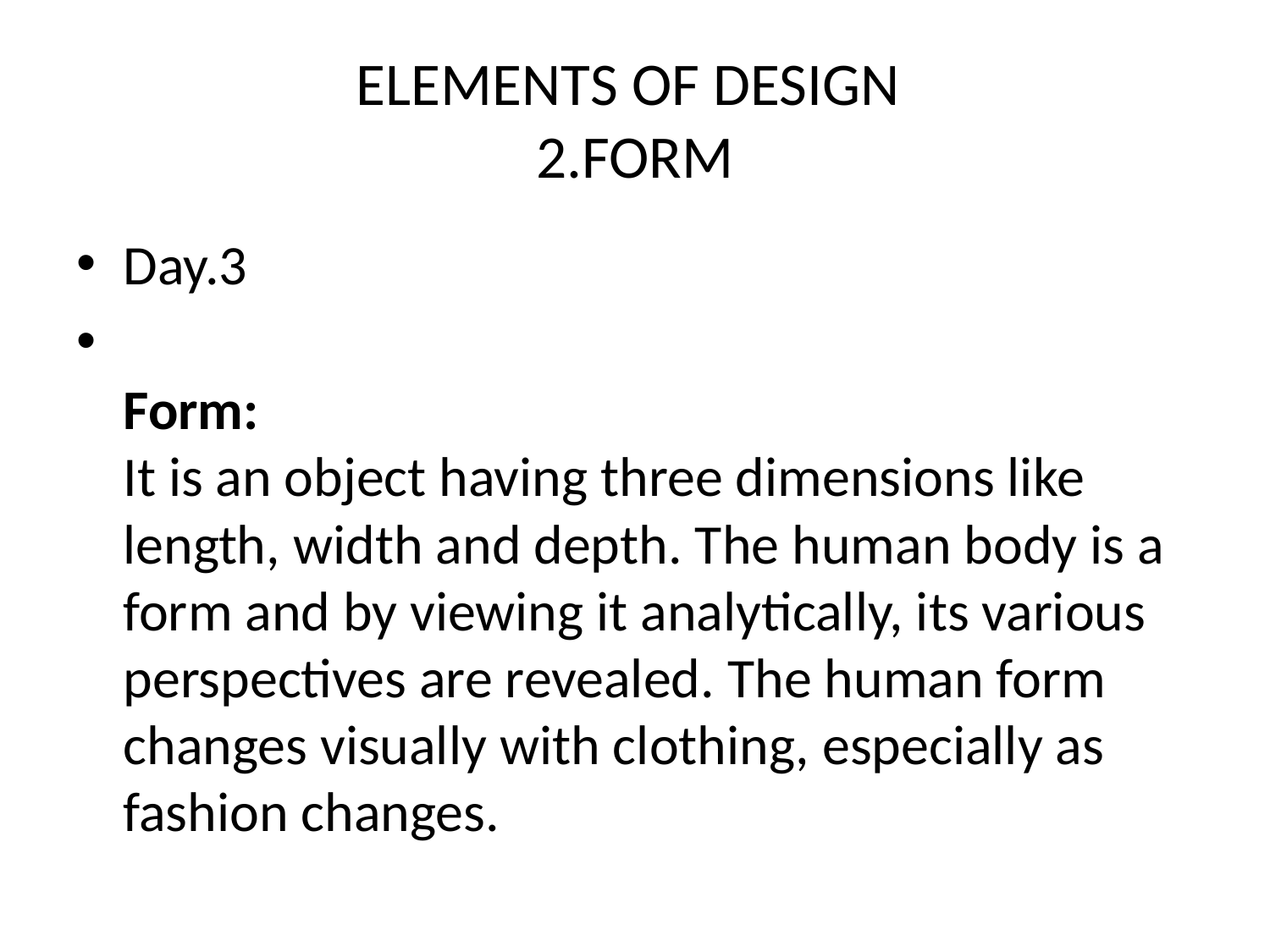

# ELEMENTS OF DESIGN 2.FORM
Day.3
Form:
It is an object having three dimensions like length, width and depth. The human body is a form and by viewing it analytically, its various perspectives are revealed. The human form changes visually with clothing, especially as fashion changes.